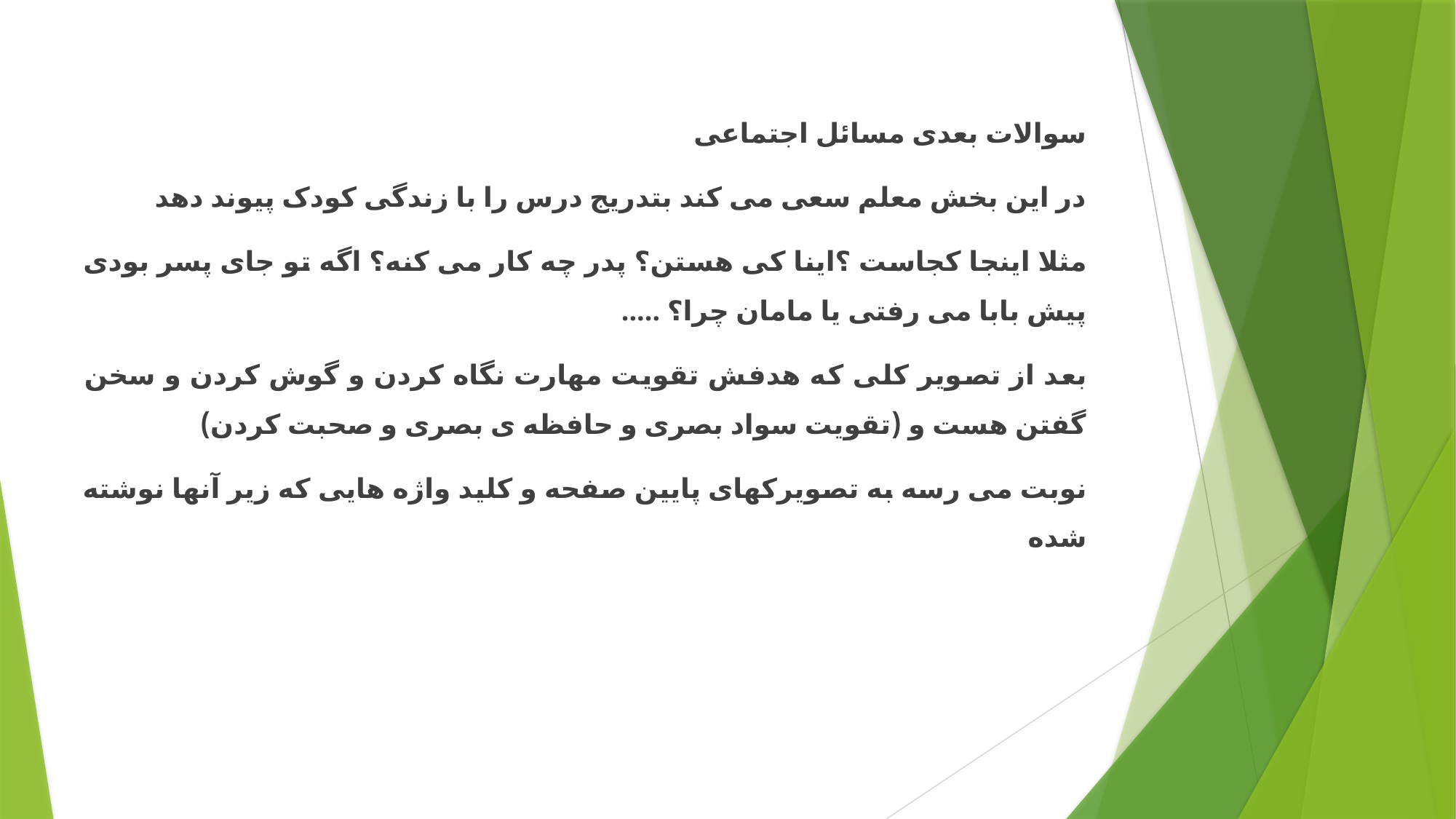

سوالات بعدی مسائل اجتماعی
در این بخش معلم سعی می کند بتدریج درس را با زندگی کودک پیوند دهد
مثلا اینجا کجاست ؟اینا کی هستن؟ پدر چه کار می کنه؟ اگه تو جای پسر بودی پیش بابا می رفتی یا مامان چرا؟ .....
بعد از تصویر کلی که هدفش تقویت مهارت نگاه کردن و گوش کردن و سخن گفتن هست و (تقویت سواد بصری و حافظه ی بصری و صحبت کردن)
نوبت می رسه به تصویرکهای پایین صفحه و کلید واژه هایی که زیر آنها نوشته شده